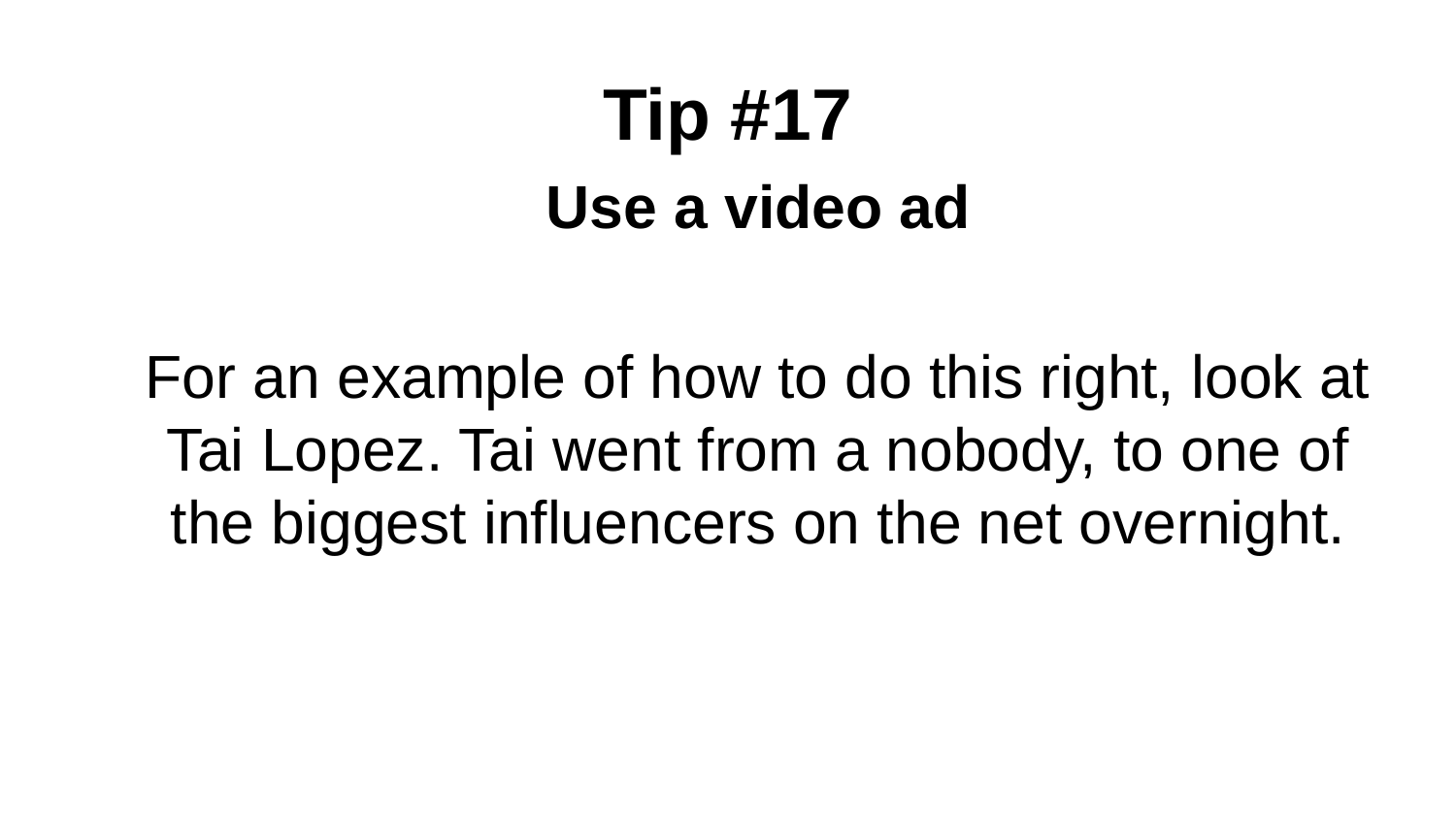

# Tip #17

Use a video ad

For an example of how to do this right, look at Tai Lopez. Tai went from a nobody, to one of the biggest influencers on the net overnight.